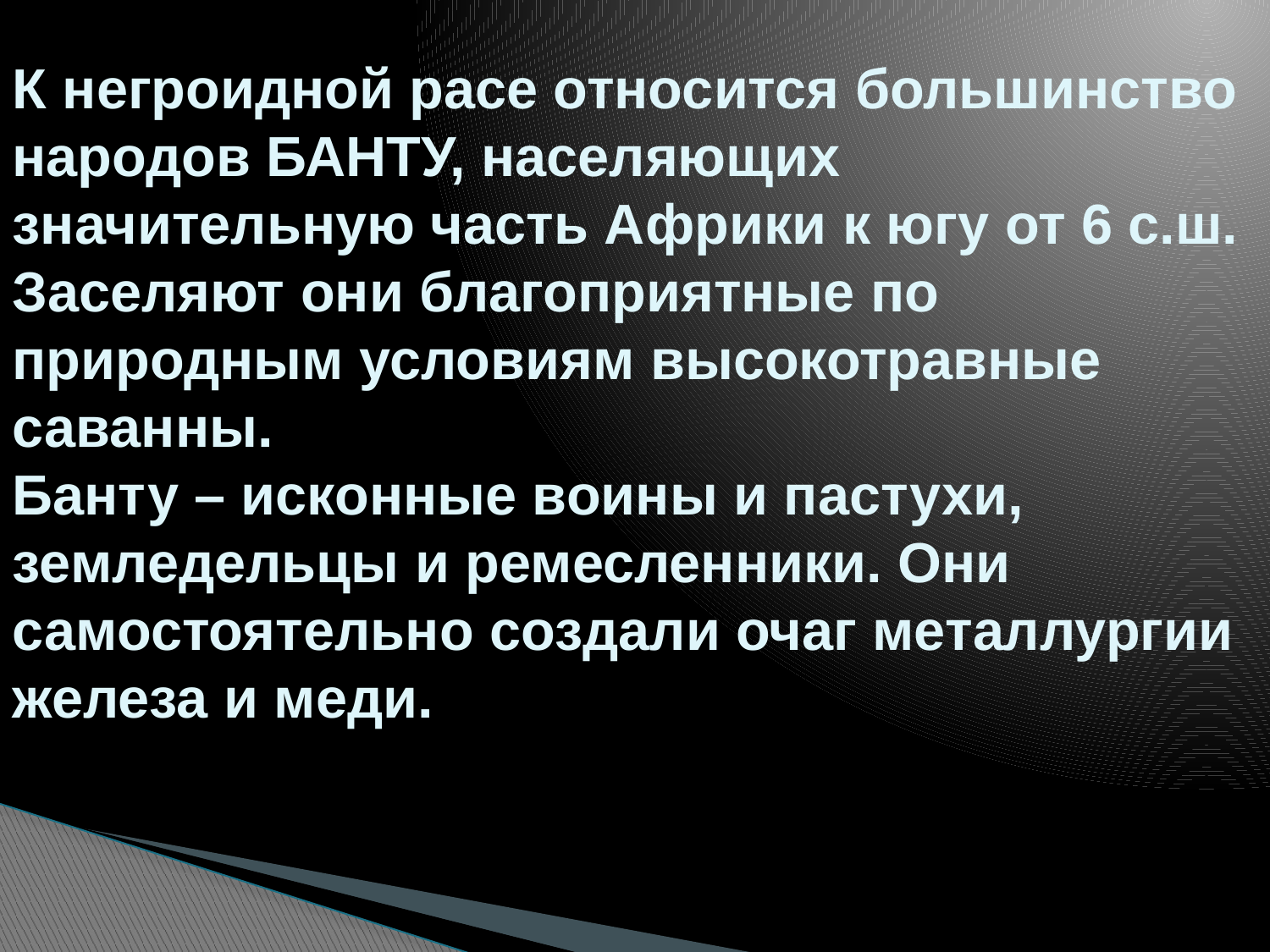

# К негроидной расе относится большинство народов БАНТУ, населяющих значительную часть Африки к югу от 6 с.ш. Заселяют они благоприятные по природным условиям высокотравные саванны. Банту – исконные воины и пастухи, земледельцы и ремесленники. Они самостоятельно создали очаг металлургии железа и меди.